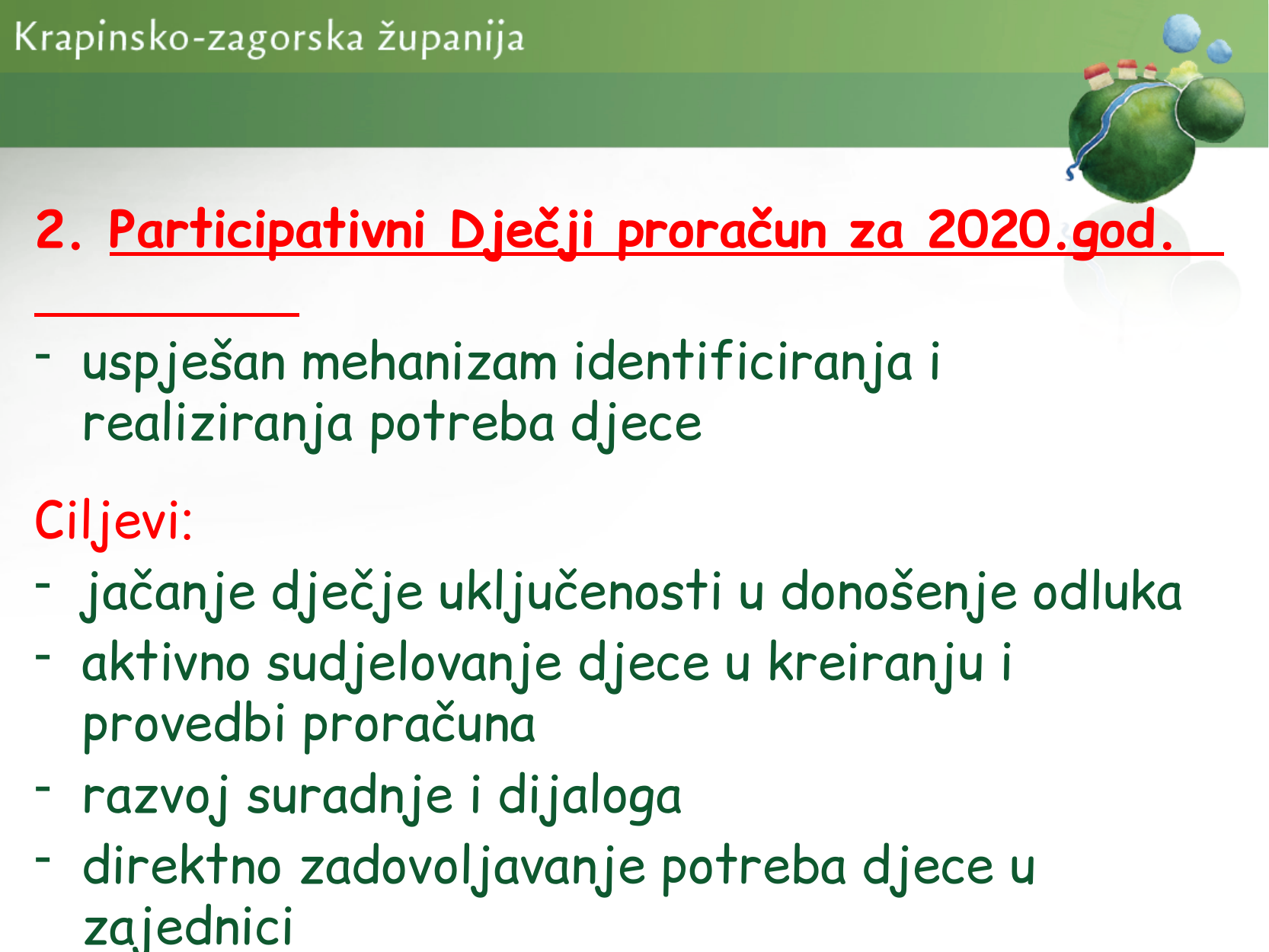

2. Participativni Dječji proračun za 2020.god.
uspješan mehanizam identificiranja i realiziranja potreba djece

Ciljevi:
jačanje dječje uključenosti u donošenje odluka
aktivno sudjelovanje djece u kreiranju i provedbi proračuna
razvoj suradnje i dijaloga
direktno zadovoljavanje potreba djece u zajednici